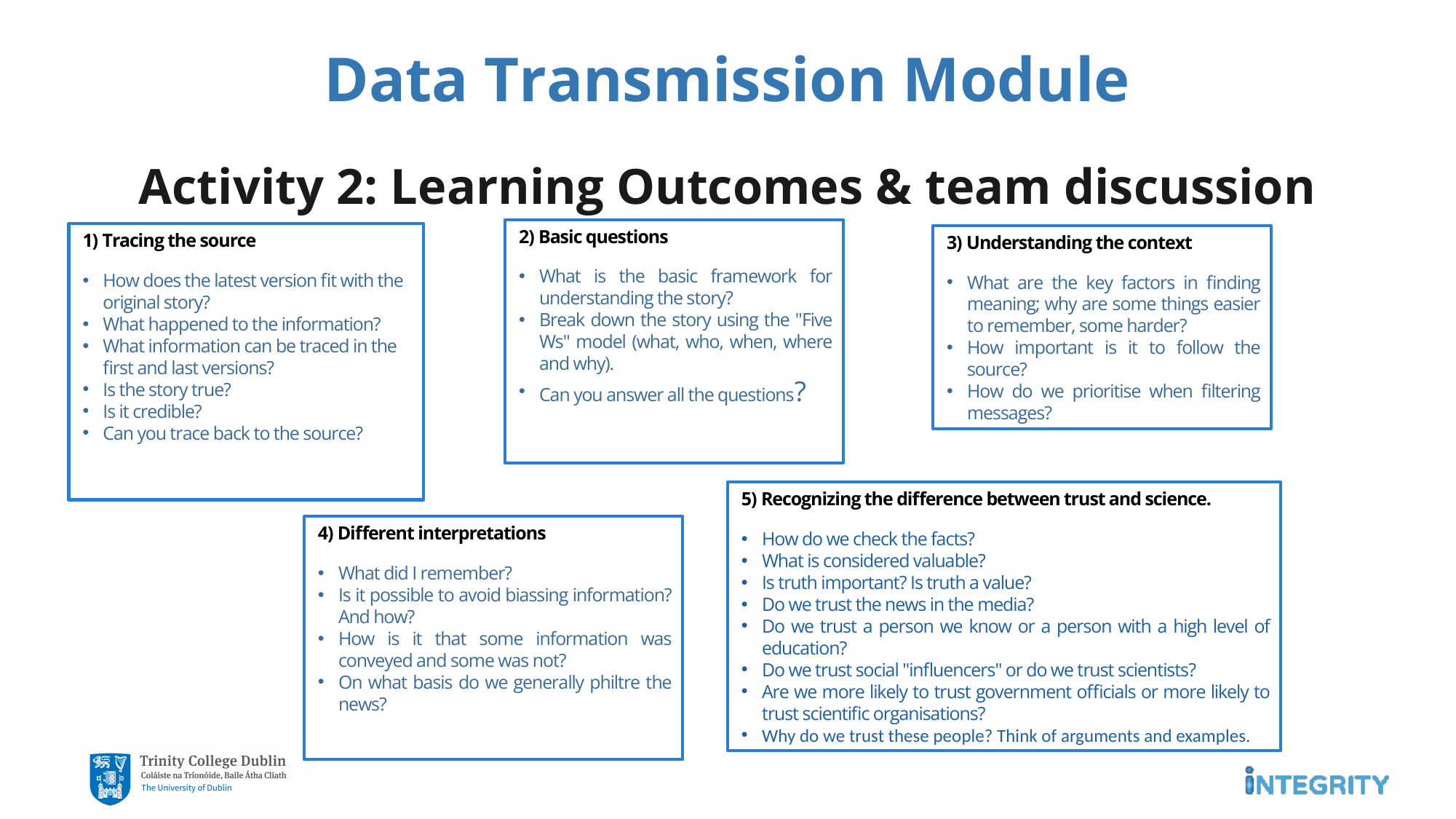

# Data Transmission Module
Activity 2: Learning Outcomes & team discussion

2) Basic questions
What is the basic framework for understanding the story?
Break down the story using the "Five Ws" model (what, who, when, where and why).
Can you answer all the questions?

1) Tracing the source
How does the latest version fit with the original story?
What happened to the information?
What information can be traced in the first and last versions?
Is the story true?
Is it credible?
Can you trace back to the source?

3) Understanding the context
What are the key factors in finding meaning; why are some things easier to remember, some harder?
How important is it to follow the source?
How do we prioritise when filtering messages?
5) Recognizing the difference between trust and science.
How do we check the facts?
What is considered valuable?
Is truth important? Is truth a value?
Do we trust the news in the media?
Do we trust a person we know or a person with a high level of education?
Do we trust social "influencers" or do we trust scientists?
Are we more likely to trust government officials or more likely to trust scientific organisations?
Why do we trust these people? Think of arguments and examples.
4) Different interpretations
What did I remember?
Is it possible to avoid biassing information? And how?
How is it that some information was conveyed and some was not?
On what basis do we generally philtre the news?